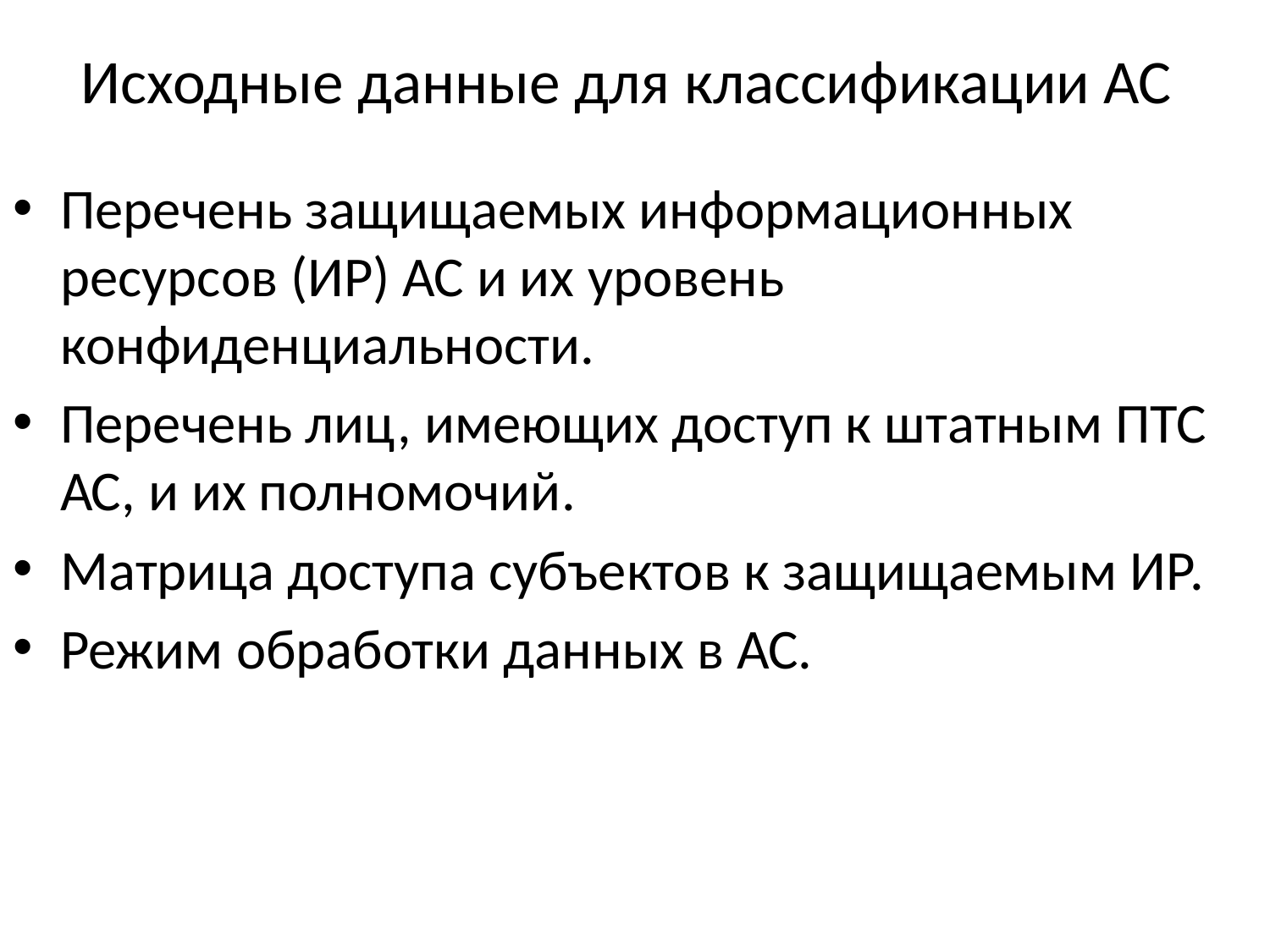

# Исходные данные для классификации АС
Перечень защищаемых информационных ресурсов (ИР) АС и их уровень конфиденциальности.
Перечень лиц, имеющих доступ к штатным ПТС АС, и их полномочий.
Матрица доступа субъектов к защищаемым ИР.
Режим обработки данных в АС.